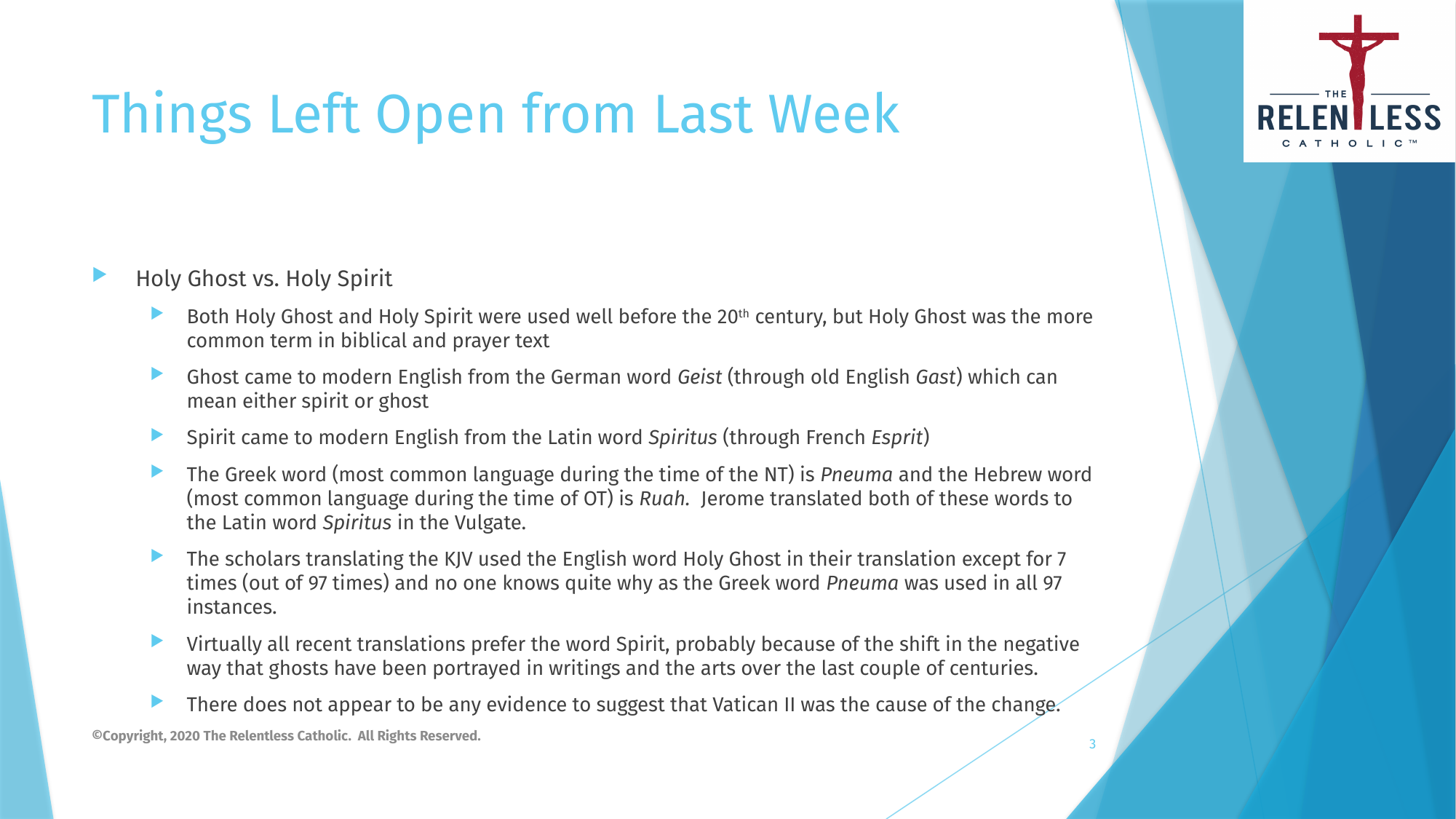

# Things Left Open from Last Week
Holy Ghost vs. Holy Spirit
Both Holy Ghost and Holy Spirit were used well before the 20th century, but Holy Ghost was the more common term in biblical and prayer text
Ghost came to modern English from the German word Geist (through old English Gast) which can mean either spirit or ghost
Spirit came to modern English from the Latin word Spiritus (through French Esprit)
The Greek word (most common language during the time of the NT) is Pneuma and the Hebrew word (most common language during the time of OT) is Ruah.  Jerome translated both of these words to the Latin word Spiritus in the Vulgate.
The scholars translating the KJV used the English word Holy Ghost in their translation except for 7 times (out of 97 times) and no one knows quite why as the Greek word Pneuma was used in all 97 instances.
Virtually all recent translations prefer the word Spirit, probably because of the shift in the negative way that ghosts have been portrayed in writings and the arts over the last couple of centuries.
There does not appear to be any evidence to suggest that Vatican II was the cause of the change.

©Copyright, 2020 The Relentless Catholic.  All Rights Reserved.

3